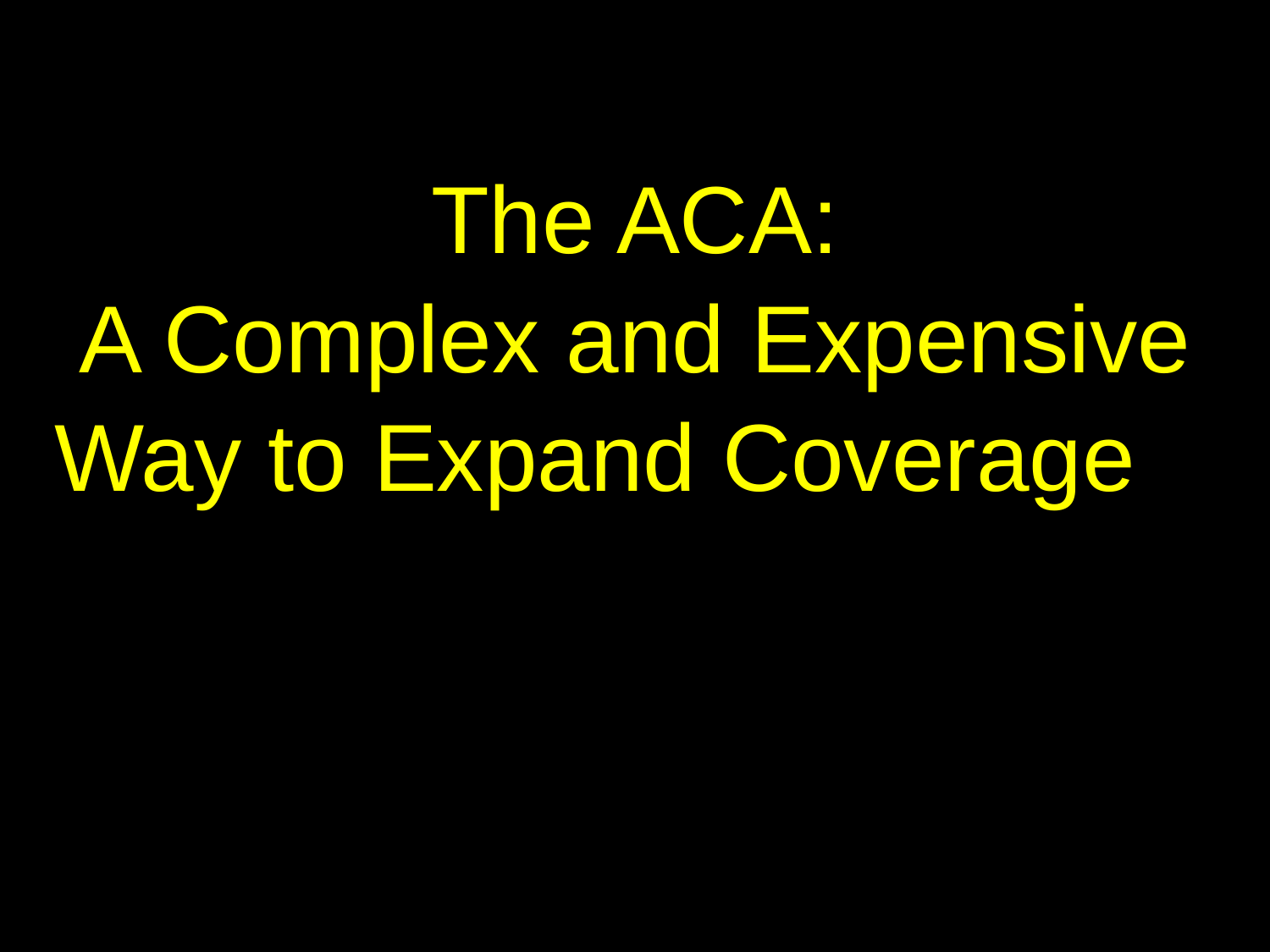

# The ACA: A Complex and Expensive Way to Expand Coverage